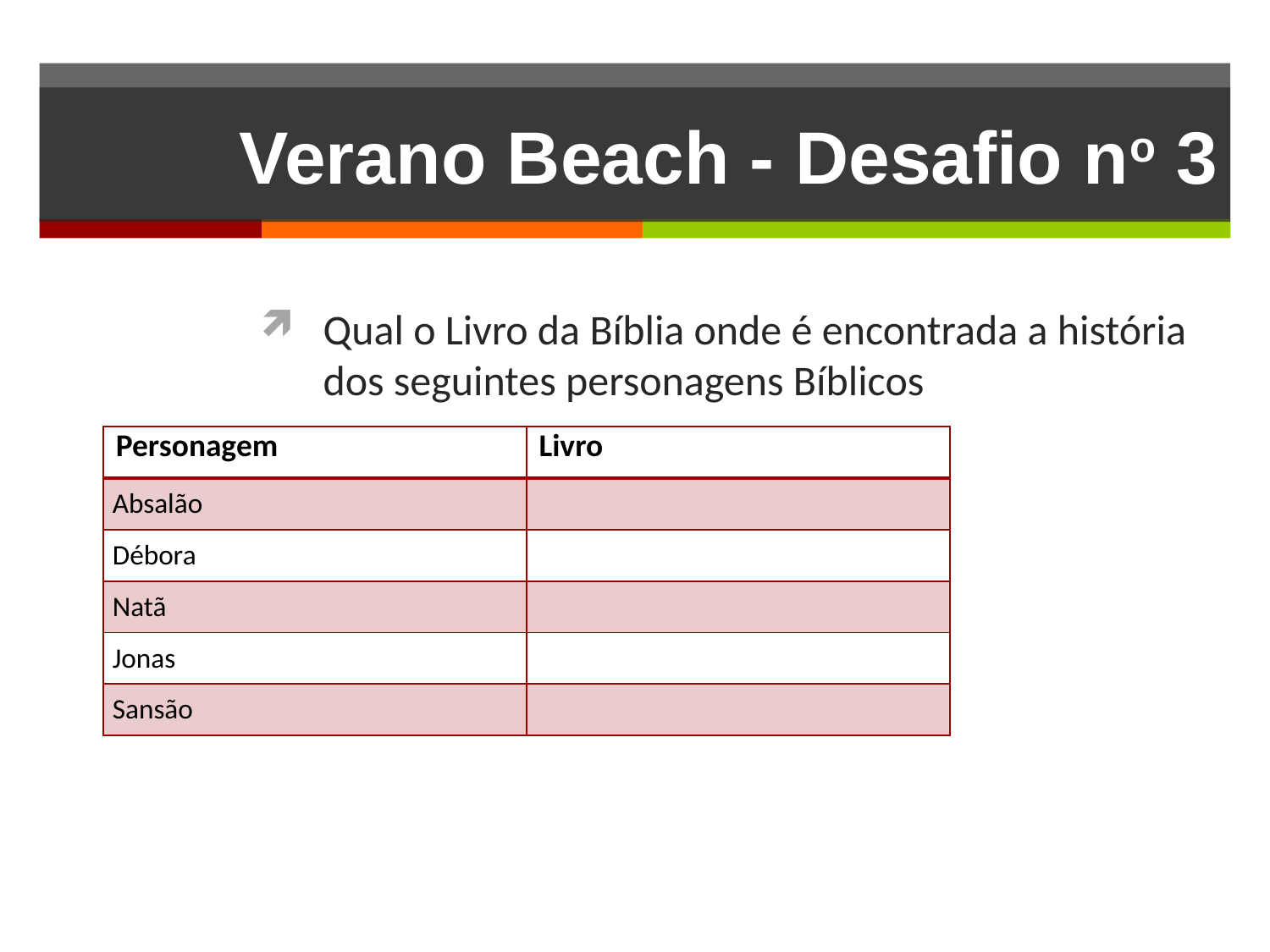

# Verano Beach - Desafio no 3
Qual o Livro da Bíblia onde é encontrada a história dos seguintes personagens Bíblicos

| Personagem | Livro |
| --- | --- |
| Absalão |  |
| Débora |  |
| Natã |  |
| Jonas |  |
| Sansão |  |